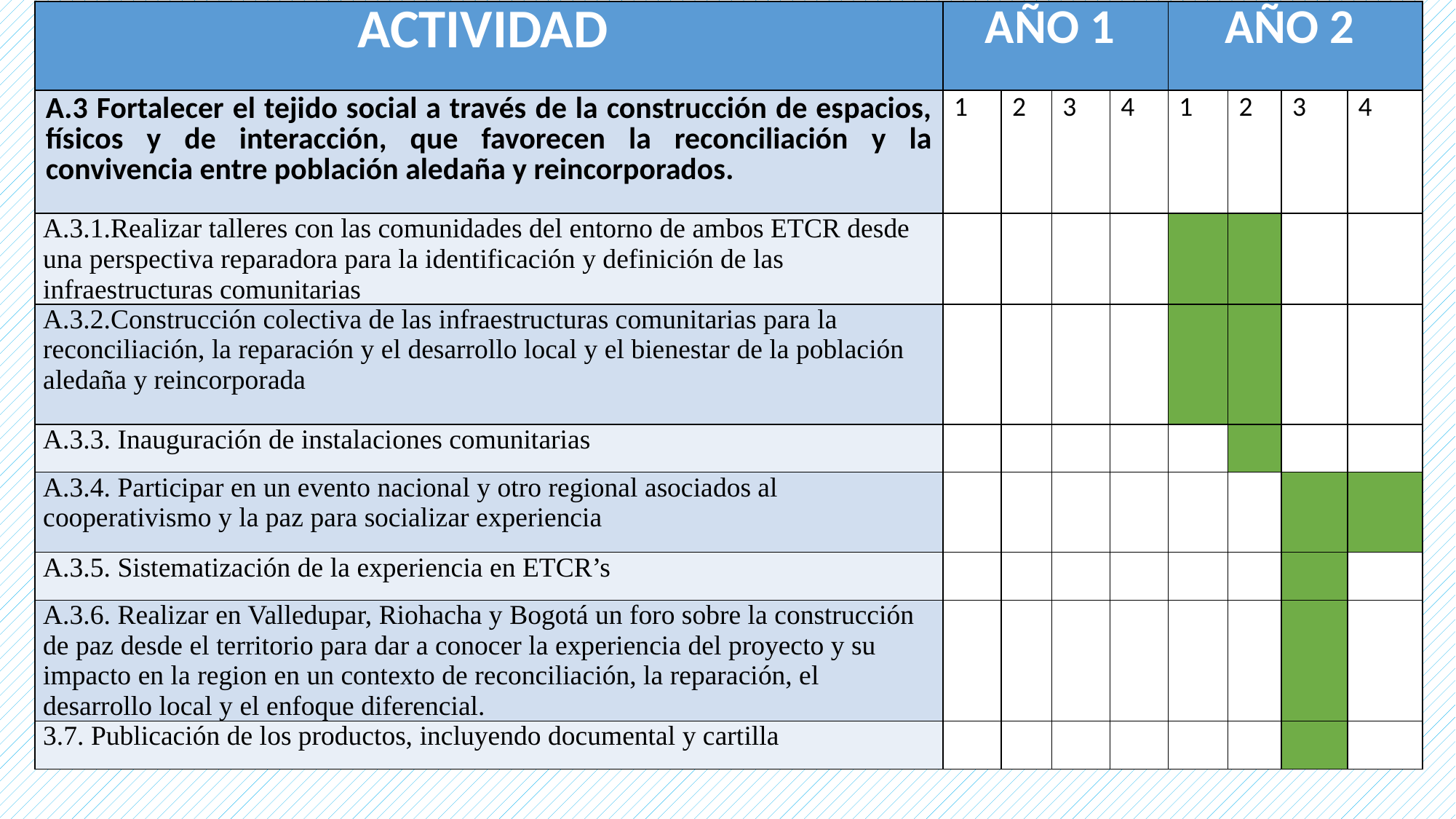

| ACTIVIDAD | AÑO 1 |  |  |  | AÑO 2 |  |  |  |
| --- | --- | --- | --- | --- | --- | --- | --- | --- |
| A.3 Fortalecer el tejido social a través de la construcción de espacios, físicos y de interacción, que favorecen la reconciliación y la convivencia entre población aledaña y reincorporados. | 1 | 2 | 3 | 4 | 1 | 2 | 3 | 4 |
| A.3.1.Realizar talleres con las comunidades del entorno de ambos ETCR desde una perspectiva reparadora para la identificación y definición de las infraestructuras comunitarias |  |  |  |  |  |  |  |  |
| A.3.2.Construcción colectiva de las infraestructuras comunitarias para la reconciliación, la reparación y el desarrollo local y el bienestar de la población aledaña y reincorporada |  |  |  |  |  |  |  |  |
| A.3.3. Inauguración de instalaciones comunitarias |  |  |  |  |  |  |  |  |
| A.3.4. Participar en un evento nacional y otro regional asociados al cooperativismo y la paz para socializar experiencia |  |  |  |  |  |  |  |  |
| A.3.5. Sistematización de la experiencia en ETCR’s |  |  |  |  |  |  |  |  |
| A.3.6. Realizar en Valledupar, Riohacha y Bogotá un foro sobre la construcción de paz desde el territorio para dar a conocer la experiencia del proyecto y su impacto en la region en un contexto de reconciliación, la reparación, el desarrollo local y el enfoque diferencial. |  |  |  |  |  |  |  |  |
| 3.7. Publicación de los productos, incluyendo documental y cartilla |  |  |  |  |  |  |  |  |